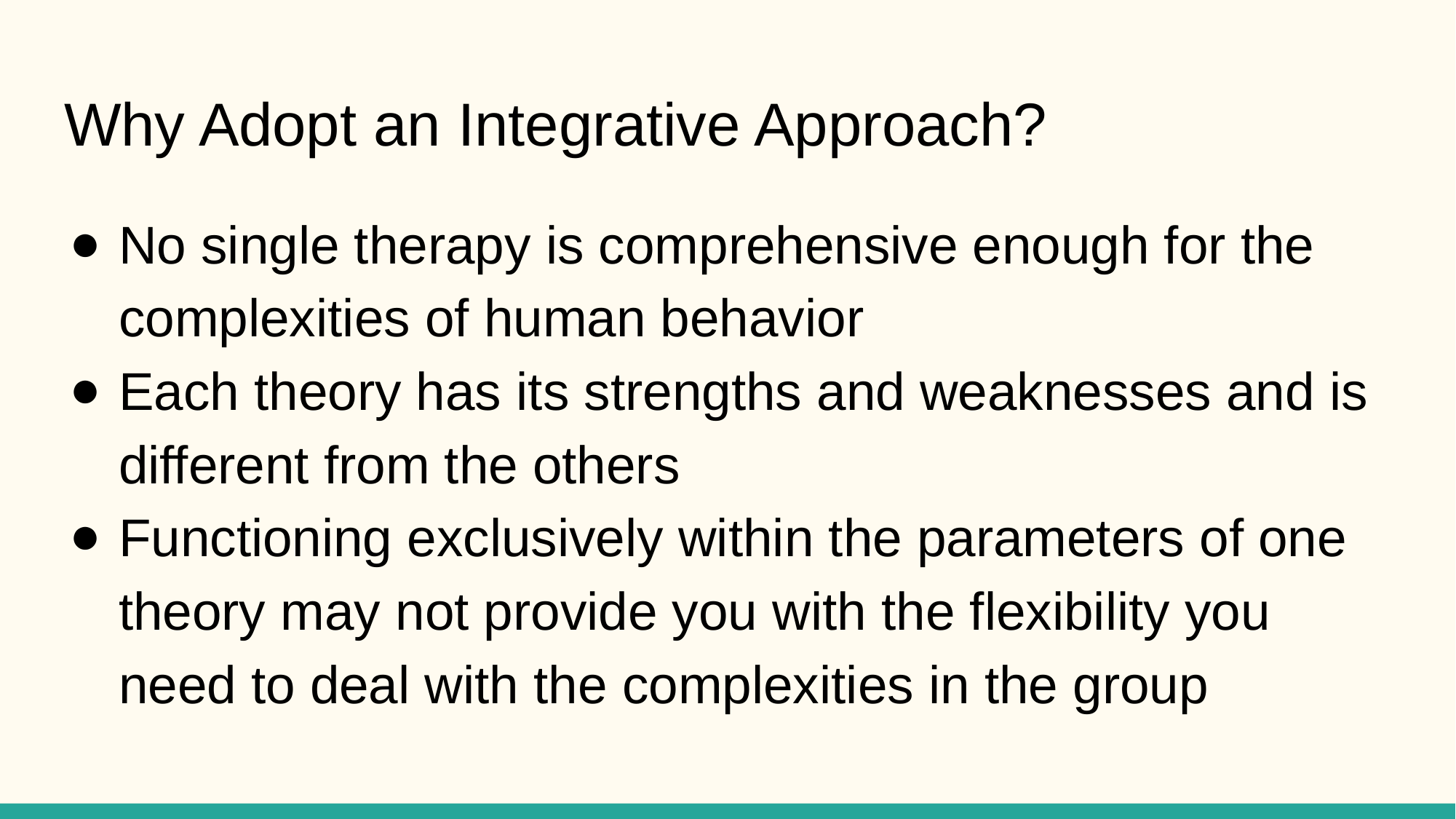

# Why Adopt an Integrative Approach?
No single therapy is comprehensive enough for the complexities of human behavior
Each theory has its strengths and weaknesses and is different from the others
Functioning exclusively within the parameters of one theory may not provide you with the flexibility you need to deal with the complexities in the group